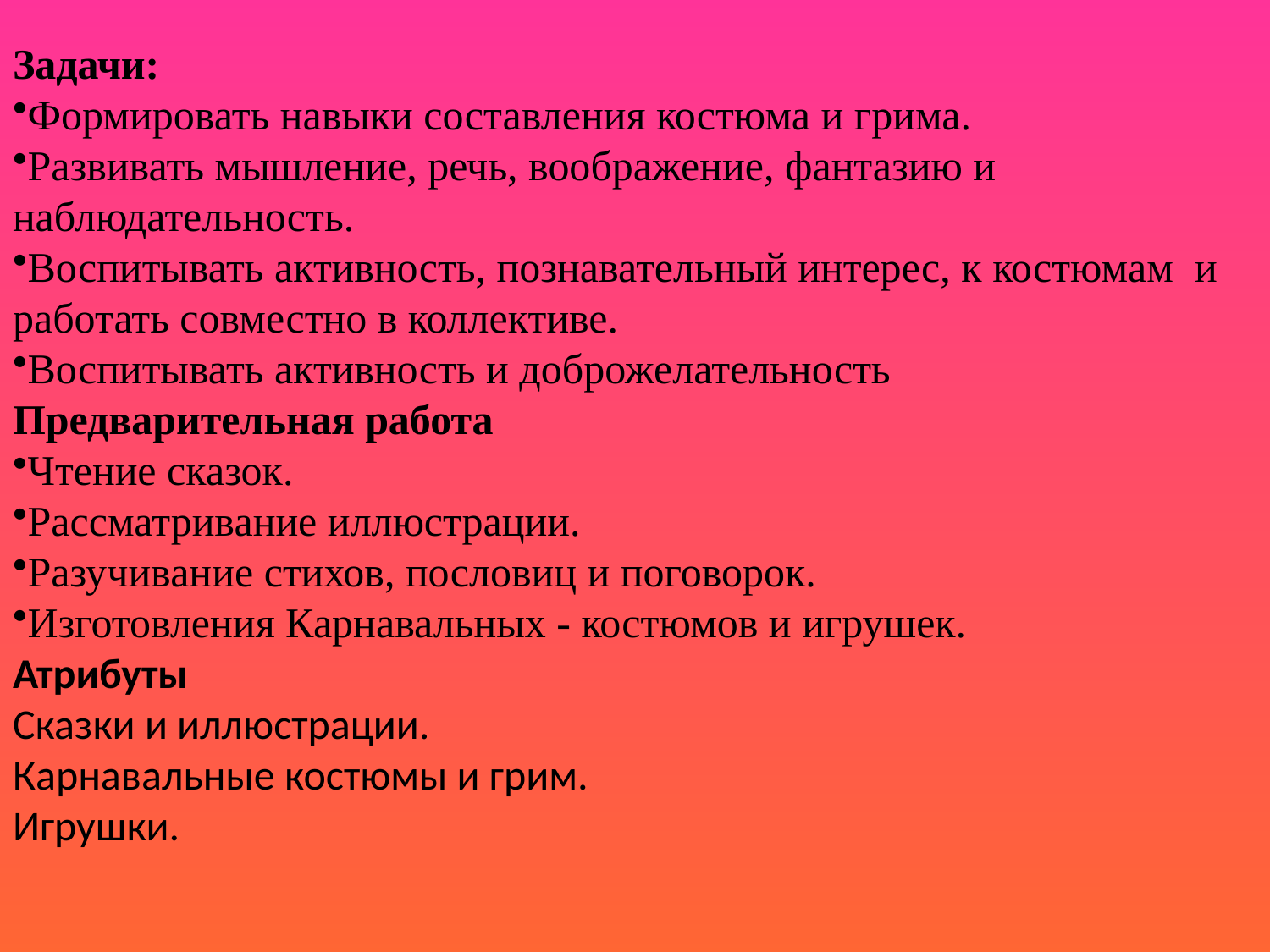

Задачи:
Формировать навыки составления костюма и грима.
Развивать мышление, речь, воображение, фантазию и наблюдательность.
Воспитывать активность, познавательный интерес, к костюмам  и работать совместно в коллективе.
Воспитывать активность и доброжелательность
Предварительная работа
Чтение сказок.
Рассматривание иллюстрации.
Разучивание стихов, пословиц и поговорок.
Изготовления Карнавальных - костюмов и игрушек.
Атрибуты
Сказки и иллюстрации.
Карнавальные костюмы и грим.
Игрушки.